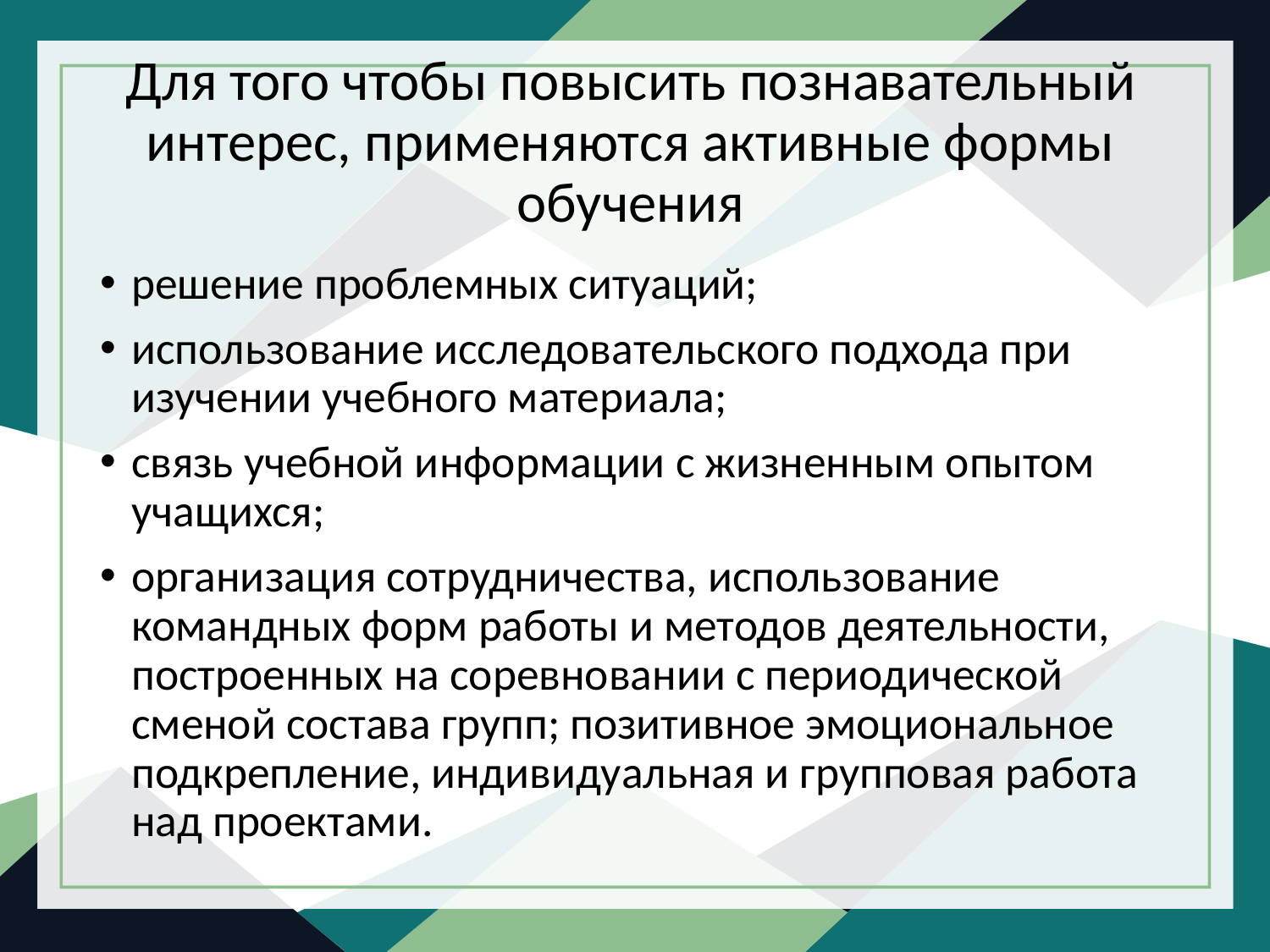

# Для того чтобы повысить познавательный интерес, применяются активные формы обучения
решение проблемных ситуаций;
использование исследовательского подхода при изучении учебного материала;
связь учебной информации с жизненным опытом учащихся;
организация сотрудничества, использование командных форм работы и методов деятельности, построенных на соревновании с периодической сменой состава групп; позитивное эмоциональное подкрепление, индивидуальная и групповая работа над проектами.